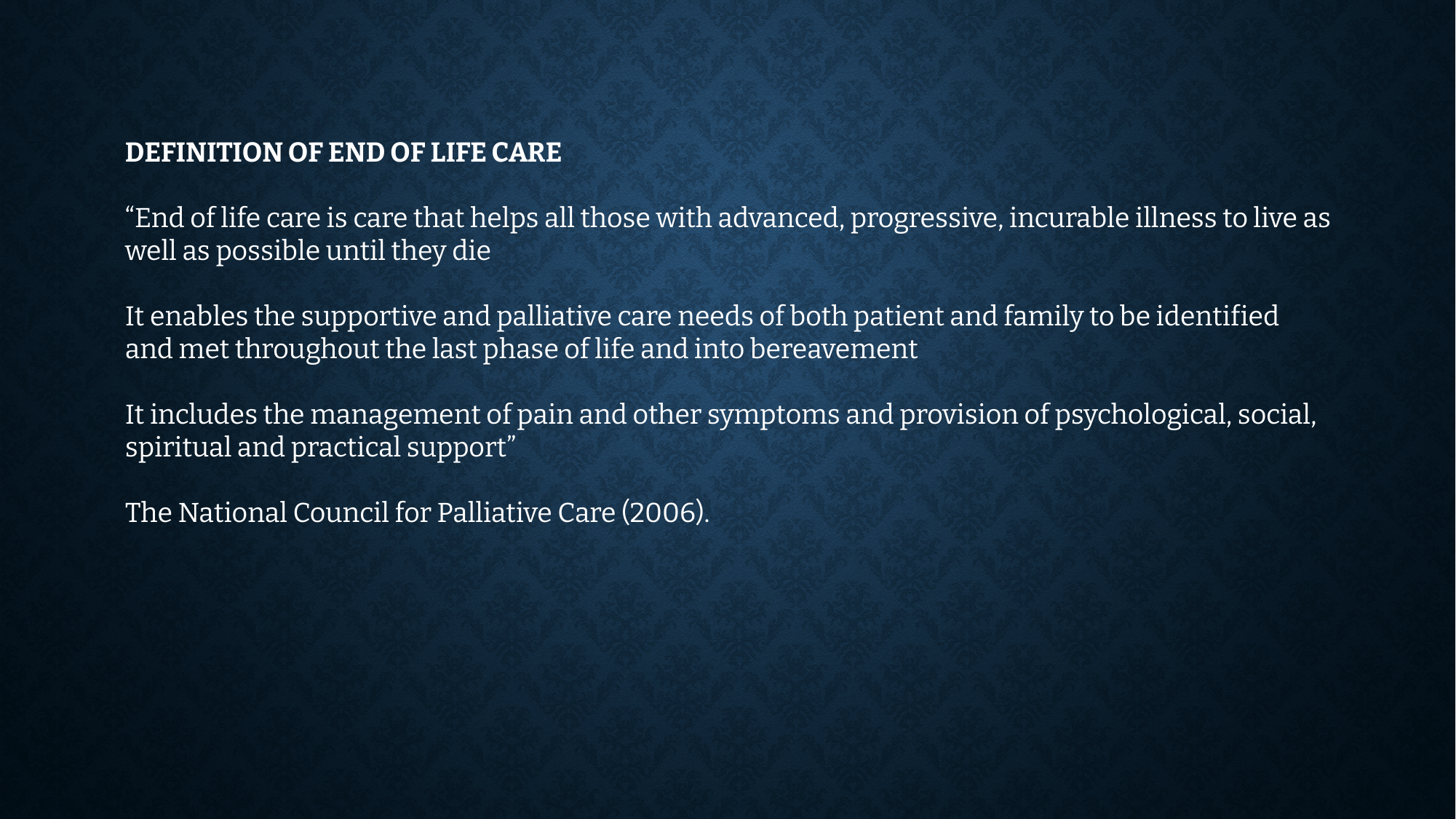

DEFINITION OF END OF LIFE CARE

“End of life care is care that helps all those with advanced, progressive, incurable illness to live as well as possible until they die

It enables the supportive and palliative care needs of both patient and family to be identified and met throughout the last phase of life and into bereavement

It includes the management of pain and other symptoms and provision of psychological, social, spiritual and practical support”

The National Council for Palliative Care (2006).